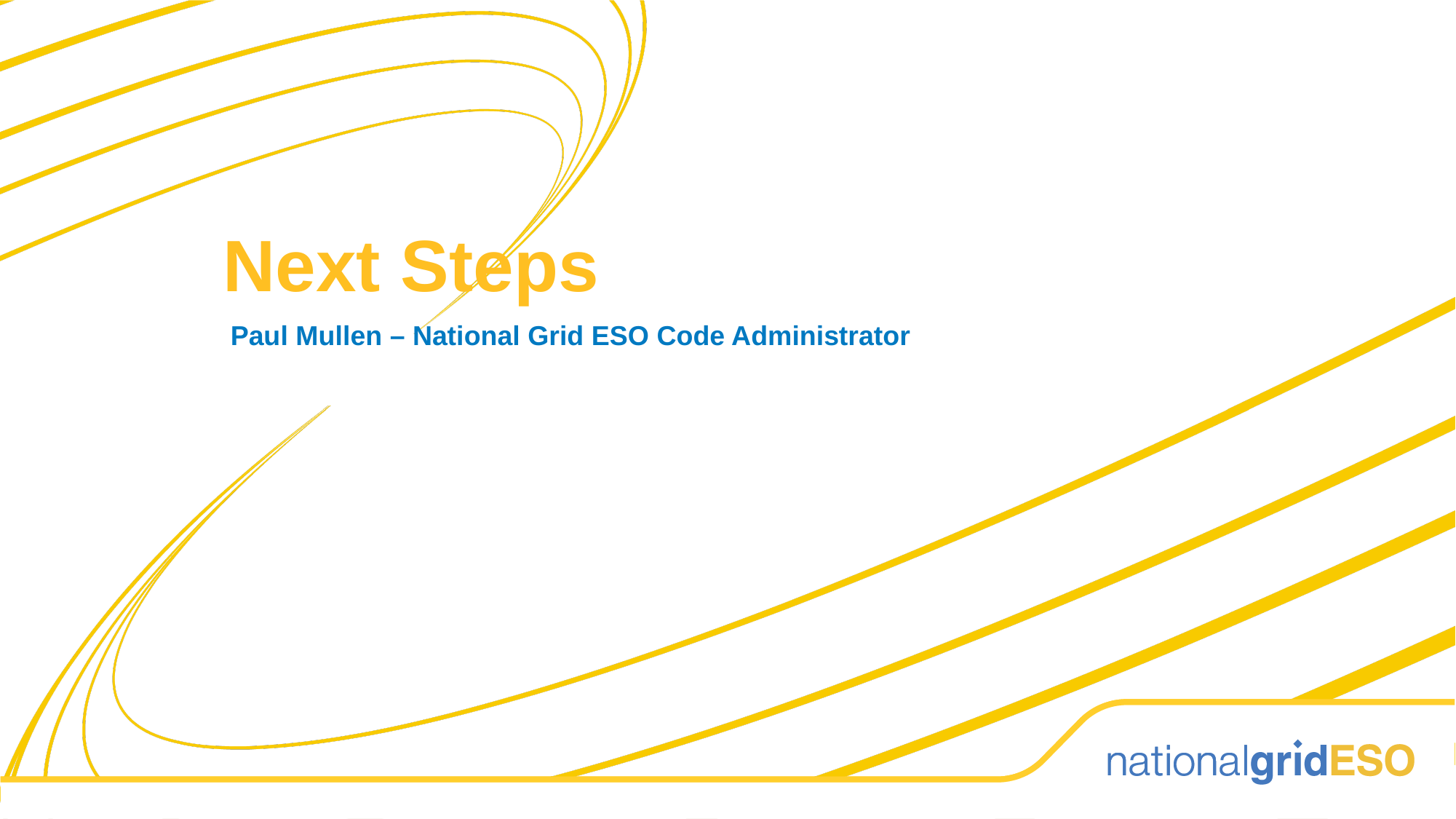

Next Steps
Paul Mullen – National Grid ESO Code Administrator